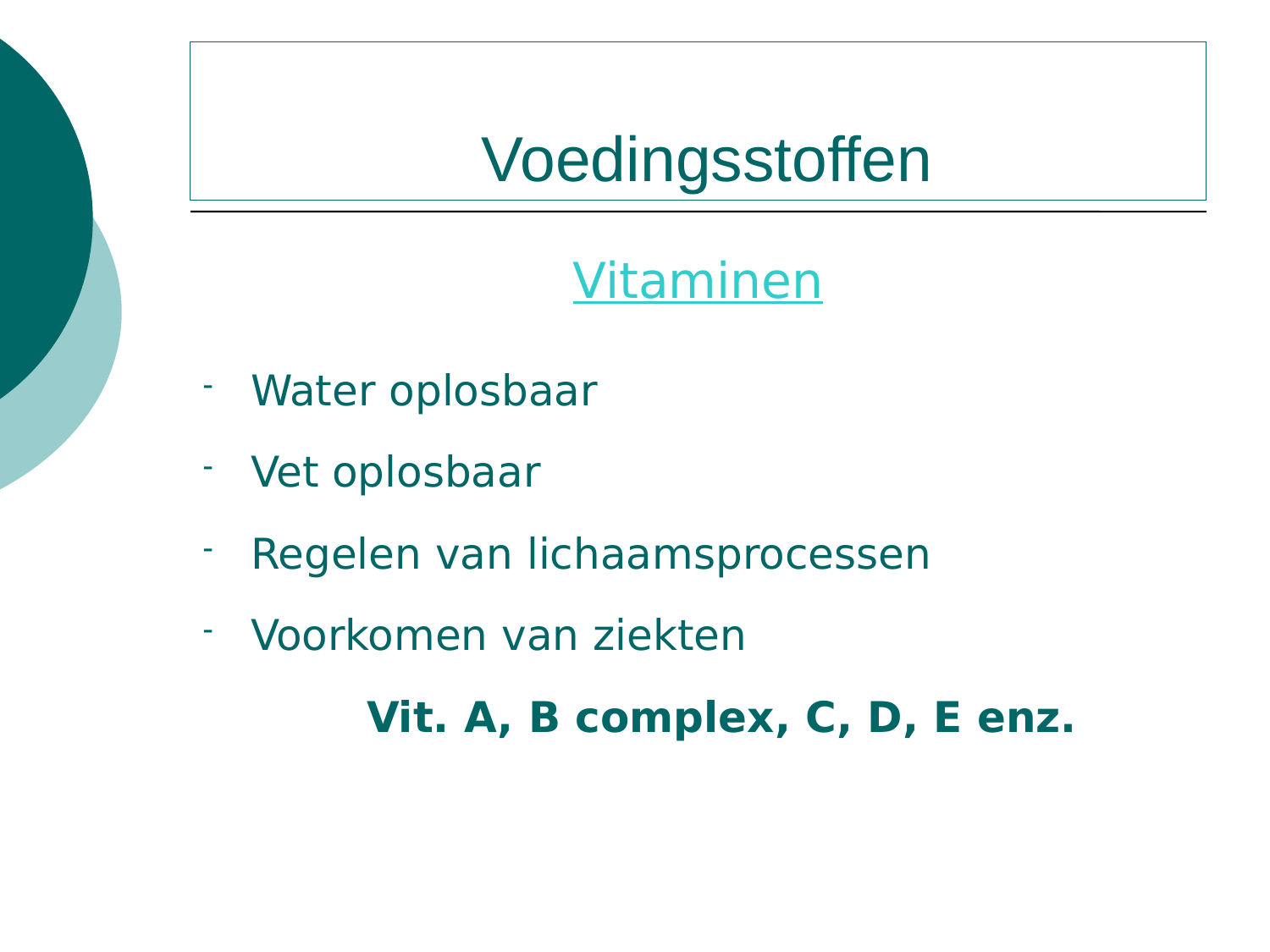

# Voedingsstoffen
Vitaminen

Water oplosbaar

Vet oplosbaar

Regelen van lichaamsprocessen

Voorkomen van ziekten

  	Vit. A, B complex, C, D, E enz.